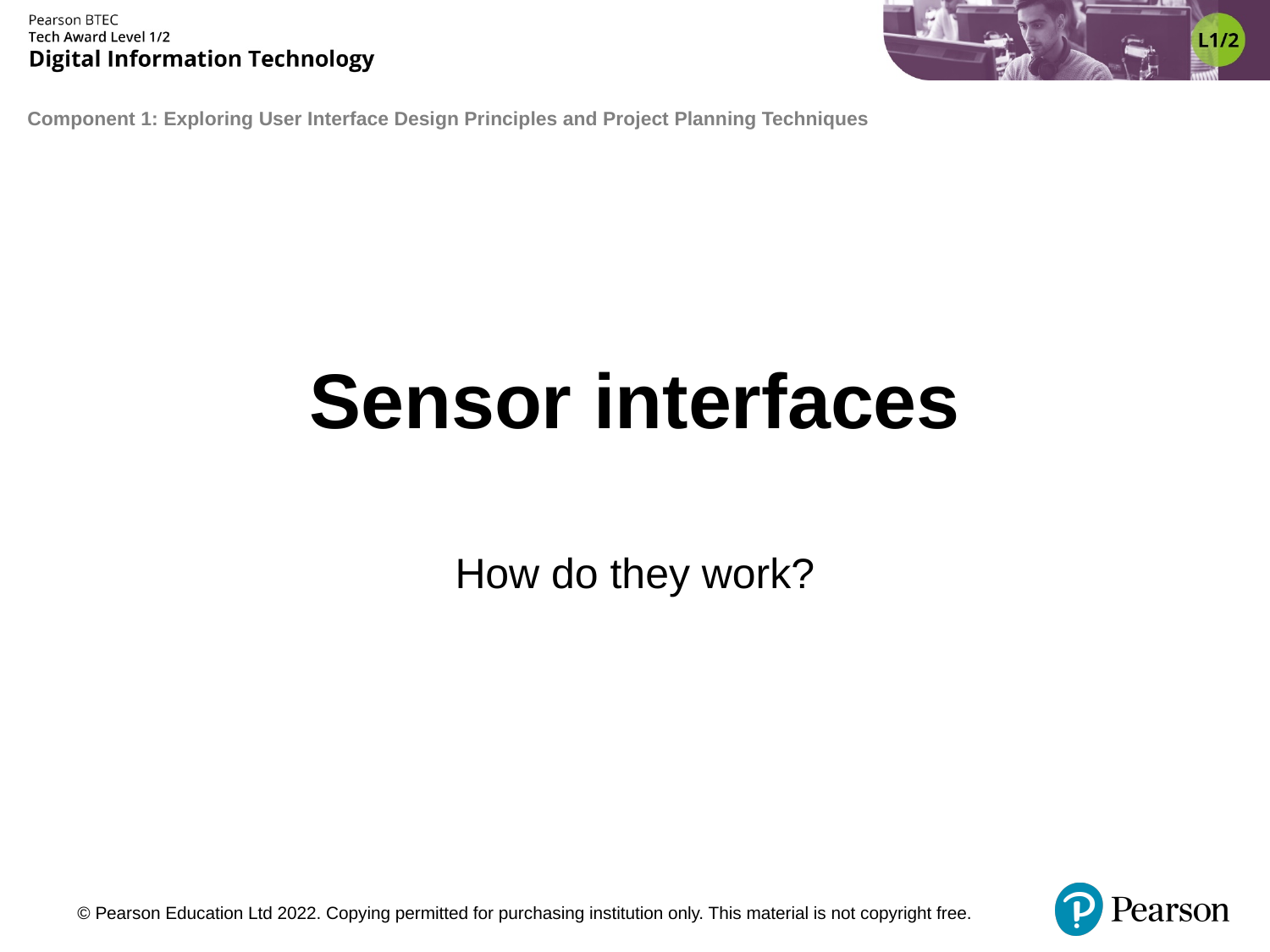

# Sensor interfaces
How do they work?